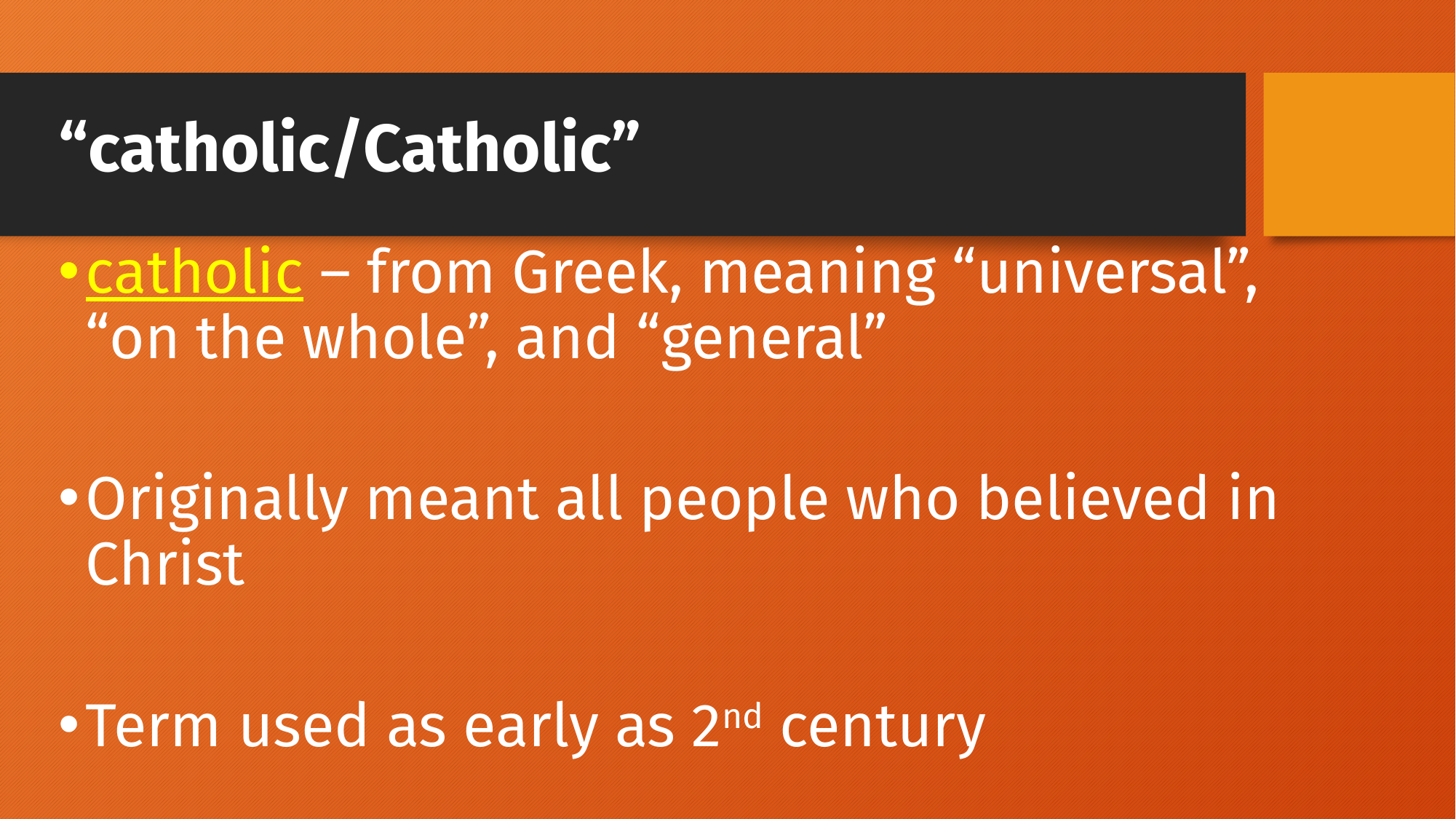

# “catholic/Catholic”
catholic – from Greek, meaning “universal”, “on the whole”, and “general”

Originally meant all people who believed in Christ

Term used as early as 2nd century